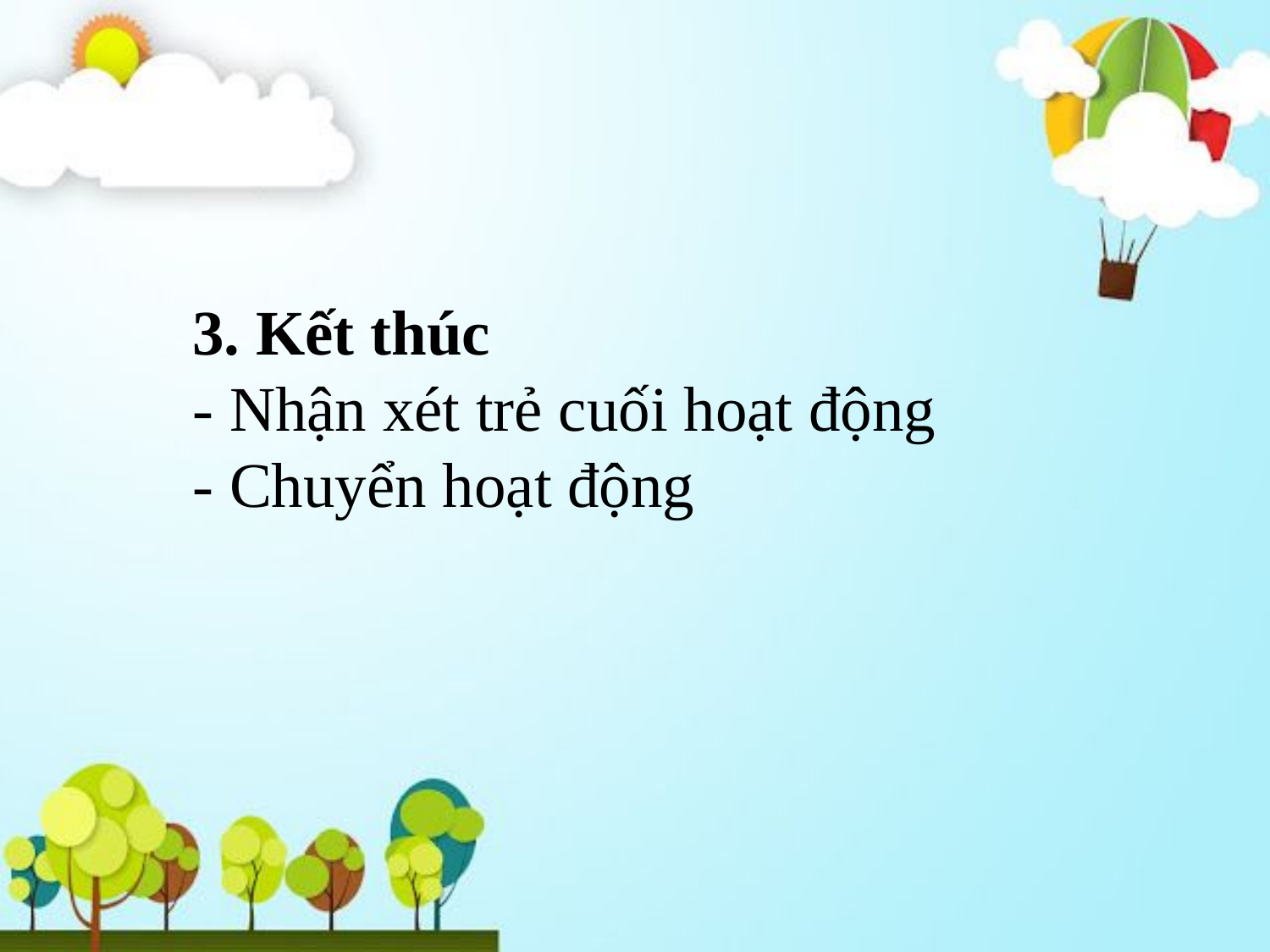

3. Kết thúc
- Nhận xét trẻ cuối hoạt động
- Chuyển hoạt động